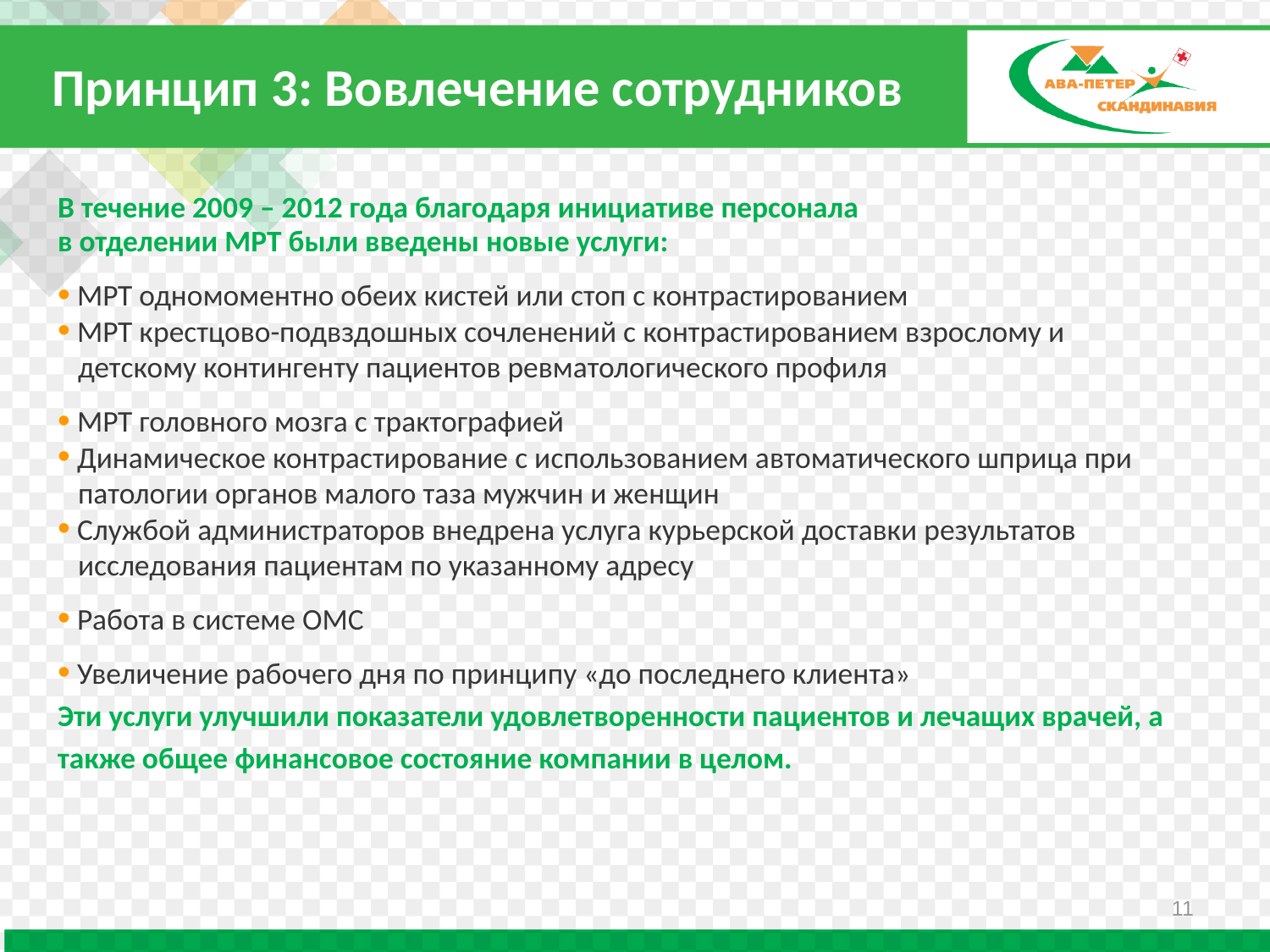

Принцип 3: Вовлечение сотрудников
В течение 2009 – 2012 года благодаря инициативе персонала
в отделении МРТ были введены новые услуги:
 МРТ одномоментно обеих кистей или стоп с контрастированием
 МРТ крестцово-подвздошных сочленений с контрастированием взрослому и
   детскому контингенту пациентов ревматологического профиля
 МРТ головного мозга с трактографией
 Динамическое контрастирование с использованием автоматического шприца при
   патологии органов малого таза мужчин и женщин
 Службой администраторов внедрена услуга курьерской доставки результатов
   исследования пациентам по указанному адресу
 Работа в системе ОМС
 Увеличение рабочего дня по принципу «до последнего клиента»
Эти услуги улучшили показатели удовлетворенности пациентов и лечащих врачей, а также общее финансовое состояние компании в целом.
11